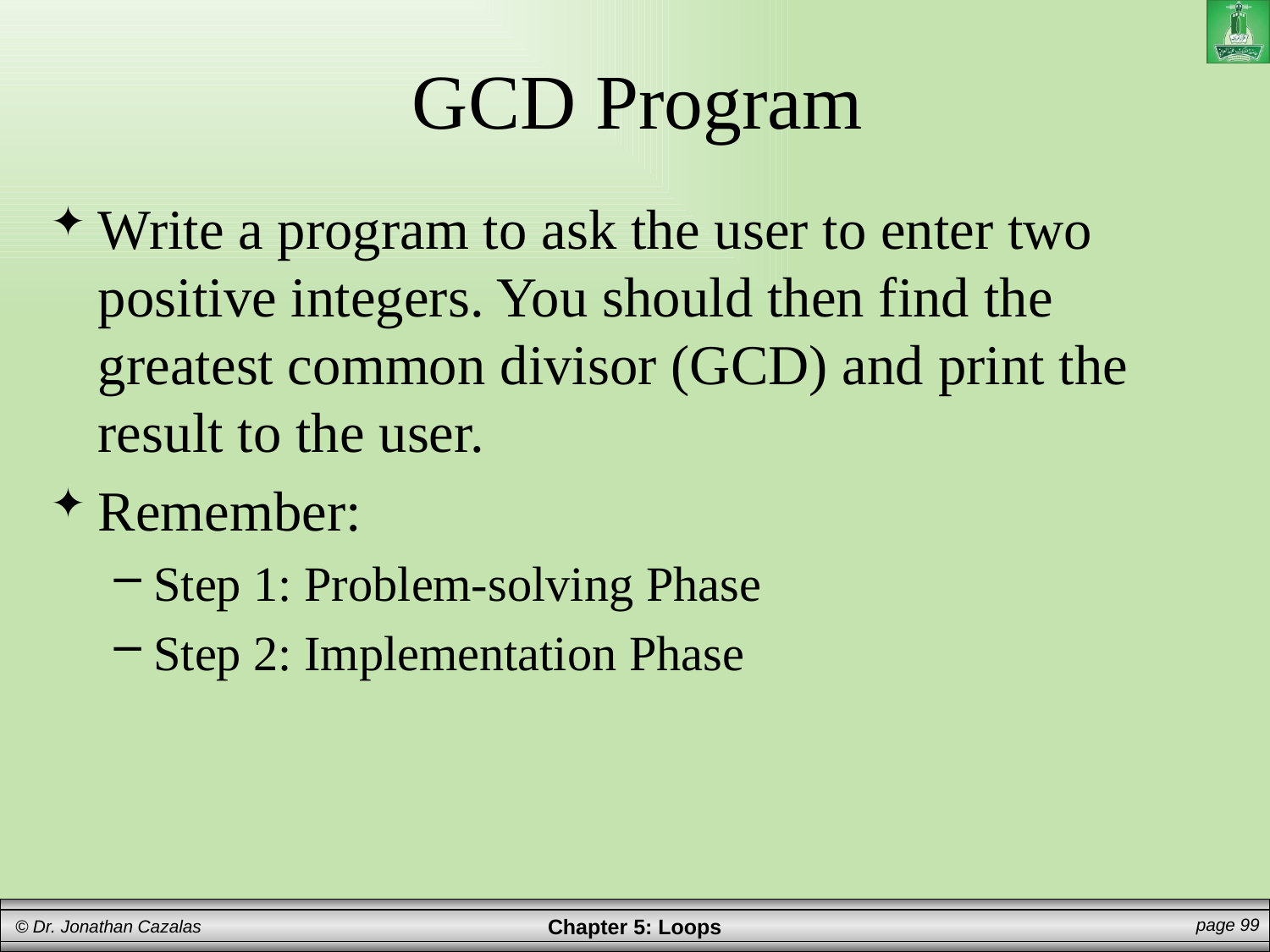

# GCD Program
Write a program to ask the user to enter two positive integers. You should then find the greatest common divisor (GCD) and print the result to the user.
Remember:
Step 1: Problem-solving Phase
Step 2: Implementation Phase